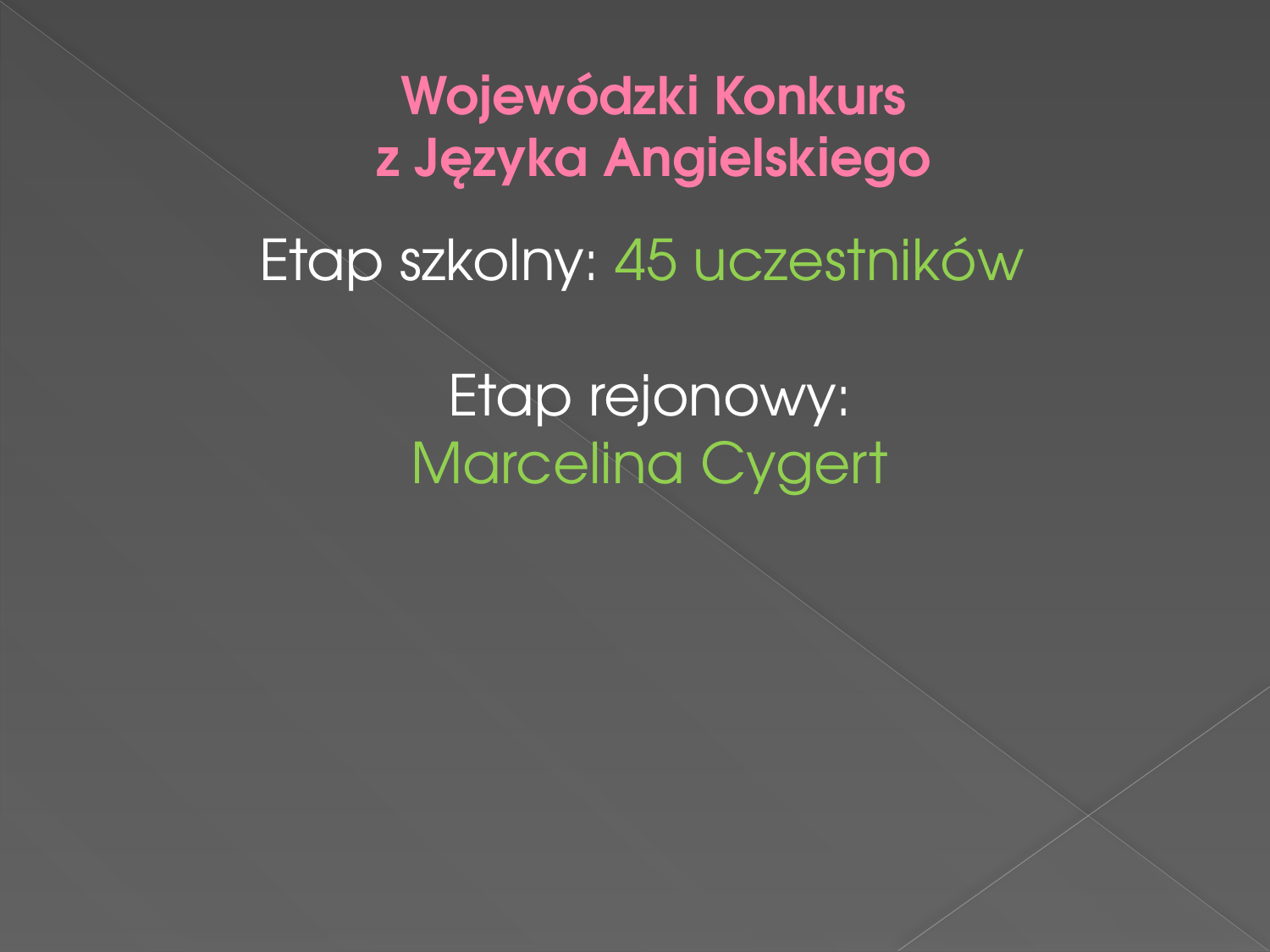

# Wojewódzki Konkurs z Języka Angielskiego
Etap szkolny: 45 uczestników

Etap rejonowy:
Marcelina Cygert